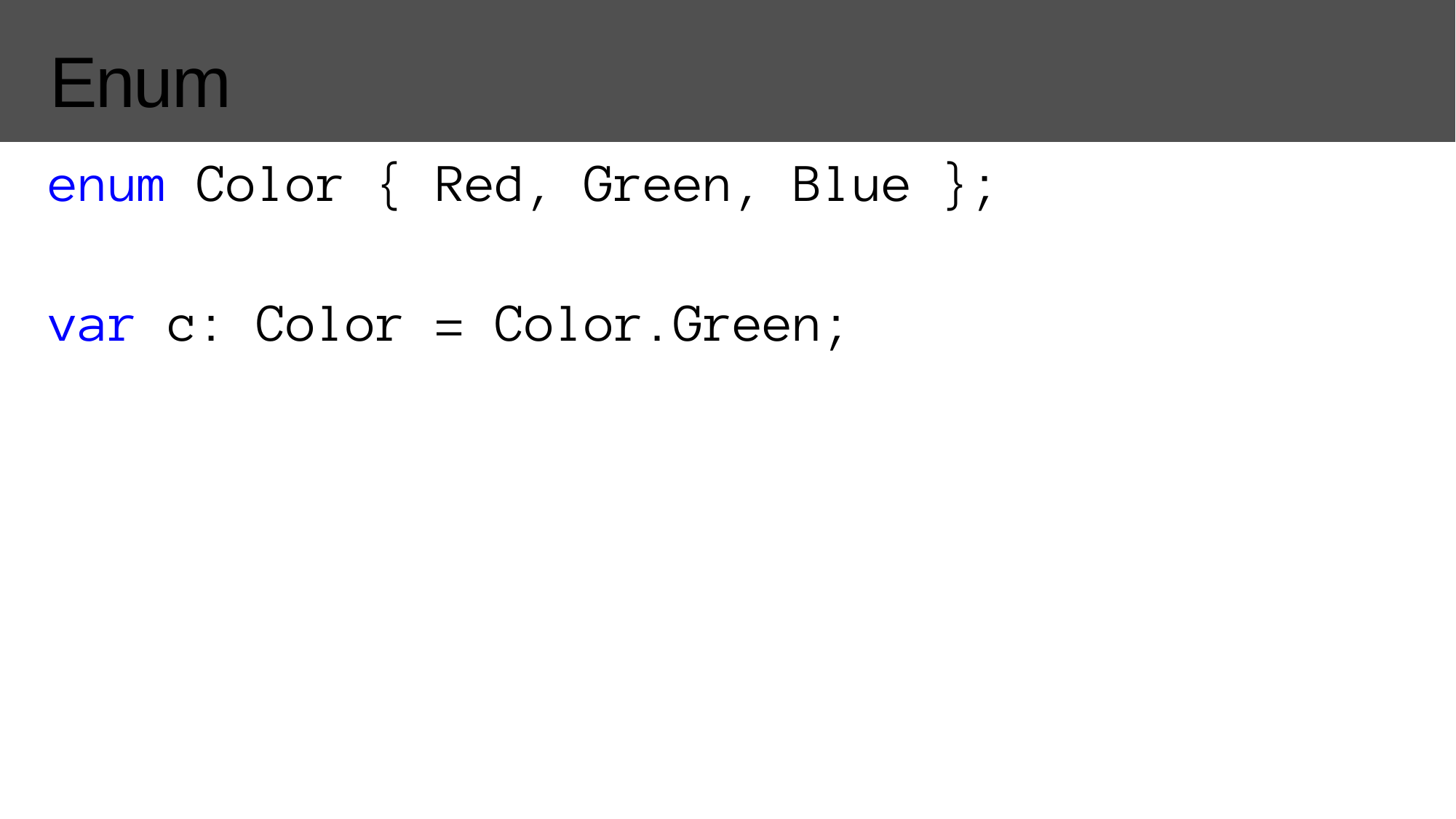

# Enum
enum Color { Red, Green, Blue };

var c: Color = Color.Green;